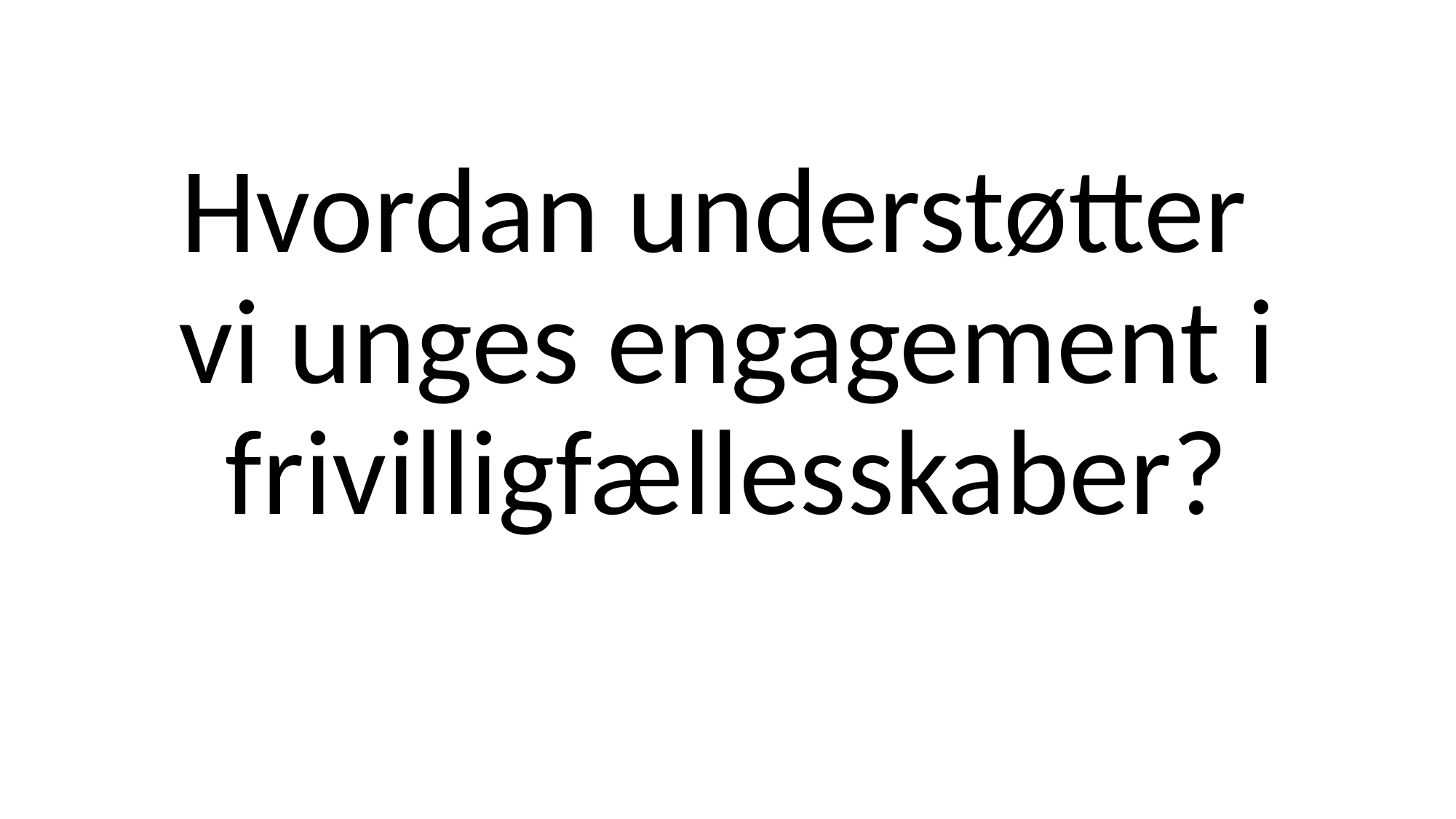

# Hvordan understøtter vi unges engagement i frivilligfællesskaber?